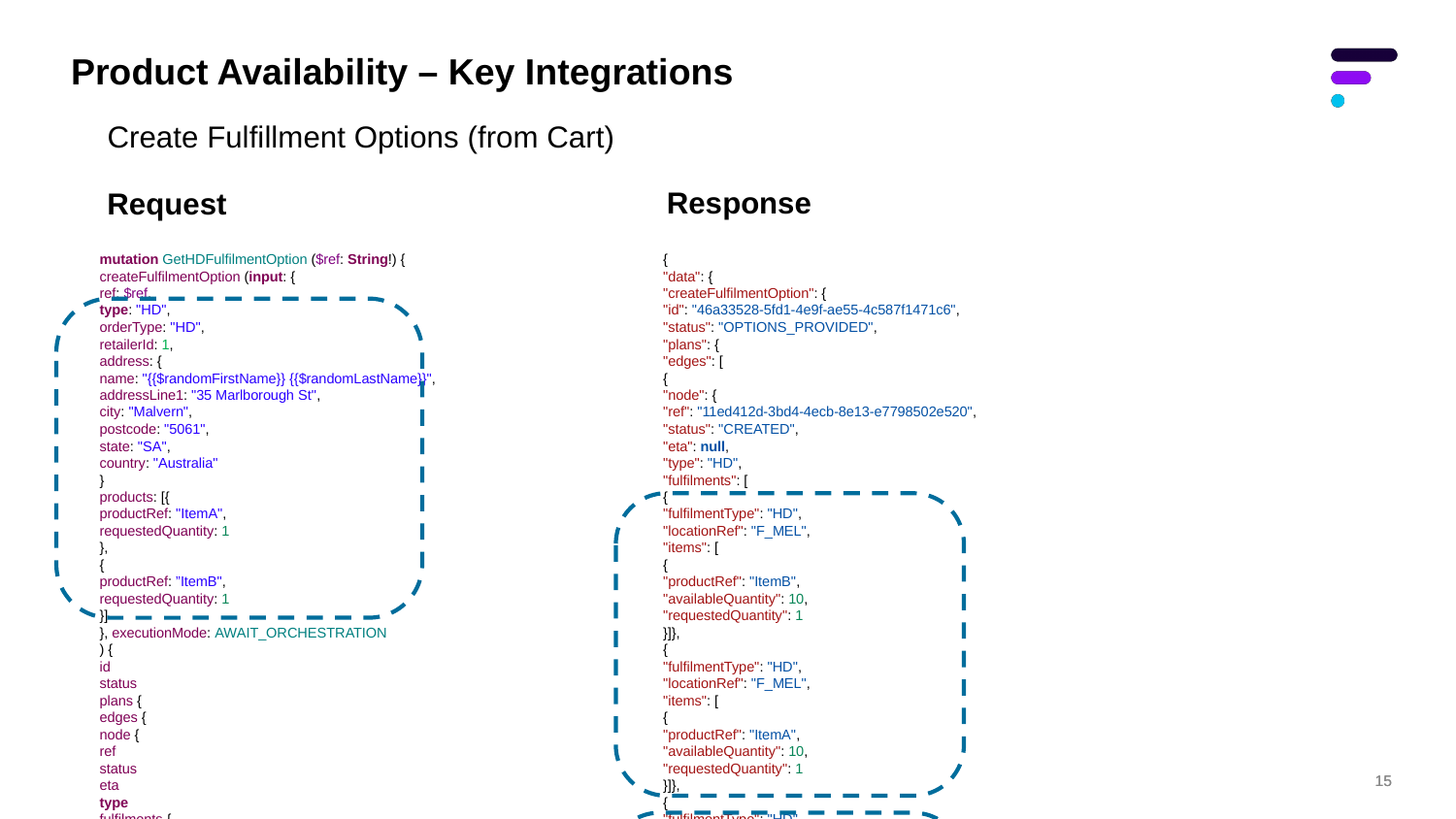

# Product Availability – Key Integrations
Create Fulfillment Options (from Cart)
Response
Request
mutation GetHDFulfilmentOption ($ref: String!) {
createFulfilmentOption (input: {
ref: $ref,
type: "HD",
orderType: "HD",
retailerId: 1,
address: {
name: "{{$randomFirstName}} {{$randomLastName}}",
addressLine1: "35 Marlborough St",
city: "Malvern",
postcode: "5061",
state: "SA",
country: "Australia"
}
products: [{
productRef: "ItemA",
requestedQuantity: 1
},
{
productRef: ”ItemB",
requestedQuantity: 1
}]
}, executionMode: AWAIT_ORCHESTRATION
) {
id
status
plans {
edges {
node {
ref
status
eta
type
fulfilments {
fulfilmentType
locationRef
items {
productRef
availableQuantity
requestedQuantity
}
}
}
}
}
}
}
{
"data": {
"createFulfilmentOption": {
"id": "46a33528-5fd1-4e9f-ae55-4c587f1471c6",
"status": "OPTIONS_PROVIDED",
"plans": {
"edges": [
{
"node": {
"ref": "11ed412d-3bd4-4ecb-8e13-e7798502e520",
"status": "CREATED",
"eta": null,
"type": "HD",
"fulfilments": [
{
"fulfilmentType": "HD",
"locationRef": "F_MEL",
"items": [
{
"productRef": "ItemB",
"availableQuantity": 10,
"requestedQuantity": 1
}]},
{
"fulfilmentType": "HD",
"locationRef": "F_MEL",
"items": [
{
"productRef": "ItemA",
"availableQuantity": 10,
"requestedQuantity": 1
}]},
{
"fulfilmentType": "HD",
"locationRef": "F_SYD",
"items": [
{
"productRef": "ItemA",
"availableQuantity": 10,
"requestedQuantity": 1
}]},
{
"fulfilmentType": "HD",
"locationRef": "F_SYD",
"items": [
{
"productRef": "ItemB",
"availableQuantity": 19,
"requestedQuantity": 1
}]}]}}]}}}}